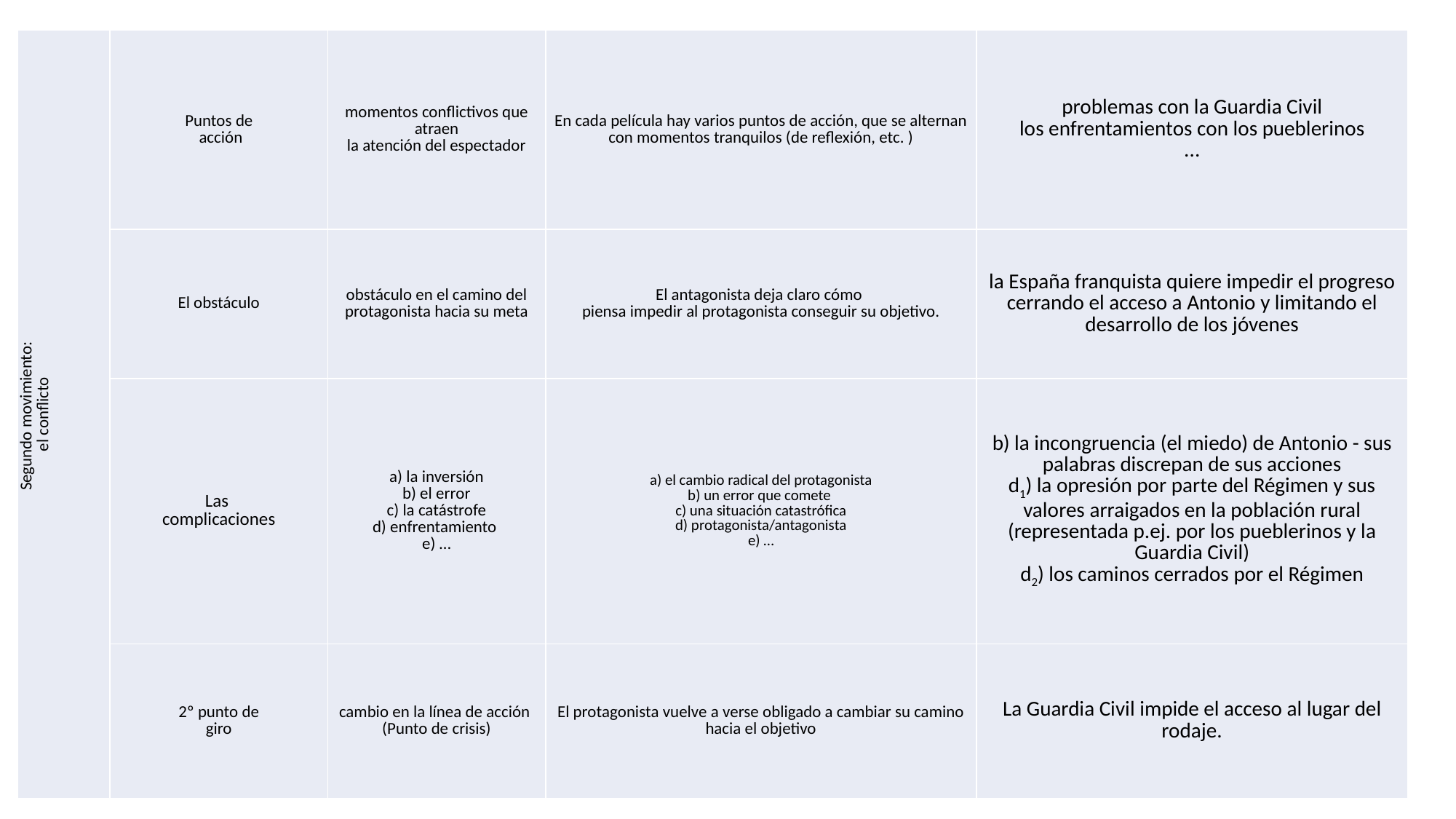

| Segundo movimiento: el conflicto | Puntos de acción | momentos conflictivos que atraen la atención del espectador | En cada película hay varios puntos de acción, que se alternan con momentos tranquilos (de reflexión, etc. ) | problemas con la Guardia Civil los enfrentamientos con los pueblerinos ... |
| --- | --- | --- | --- | --- |
|  | El obstáculo | obstáculo en el camino del protagonista hacia su meta | El antagonista deja claro cómo piensa impedir al protagonista conseguir su objetivo. | la España franquista quiere impedir el progreso cerrando el acceso a Antonio y limitando el desarrollo de los jóvenes |
|  | Las complicaciones | a) la inversión b) el error c) la catástrofe d) enfrentamiento e) … | a) el cambio radical del protagonista b) un error que comete c) una situación catastrófica d) protagonista/antagonista e) … | b) la incongruencia (el miedo) de Antonio - sus palabras discrepan de sus acciones d1) la opresión por parte del Régimen y sus valores arraigados en la población rural (representada p.ej. por los pueblerinos y la Guardia Civil) d2) los caminos cerrados por el Régimen |
|  | 2º punto de giro | cambio en la línea de acción (Punto de crisis) | El protagonista vuelve a verse obligado a cambiar su camino hacia el objetivo | La Guardia Civil impide el acceso al lugar del rodaje. |